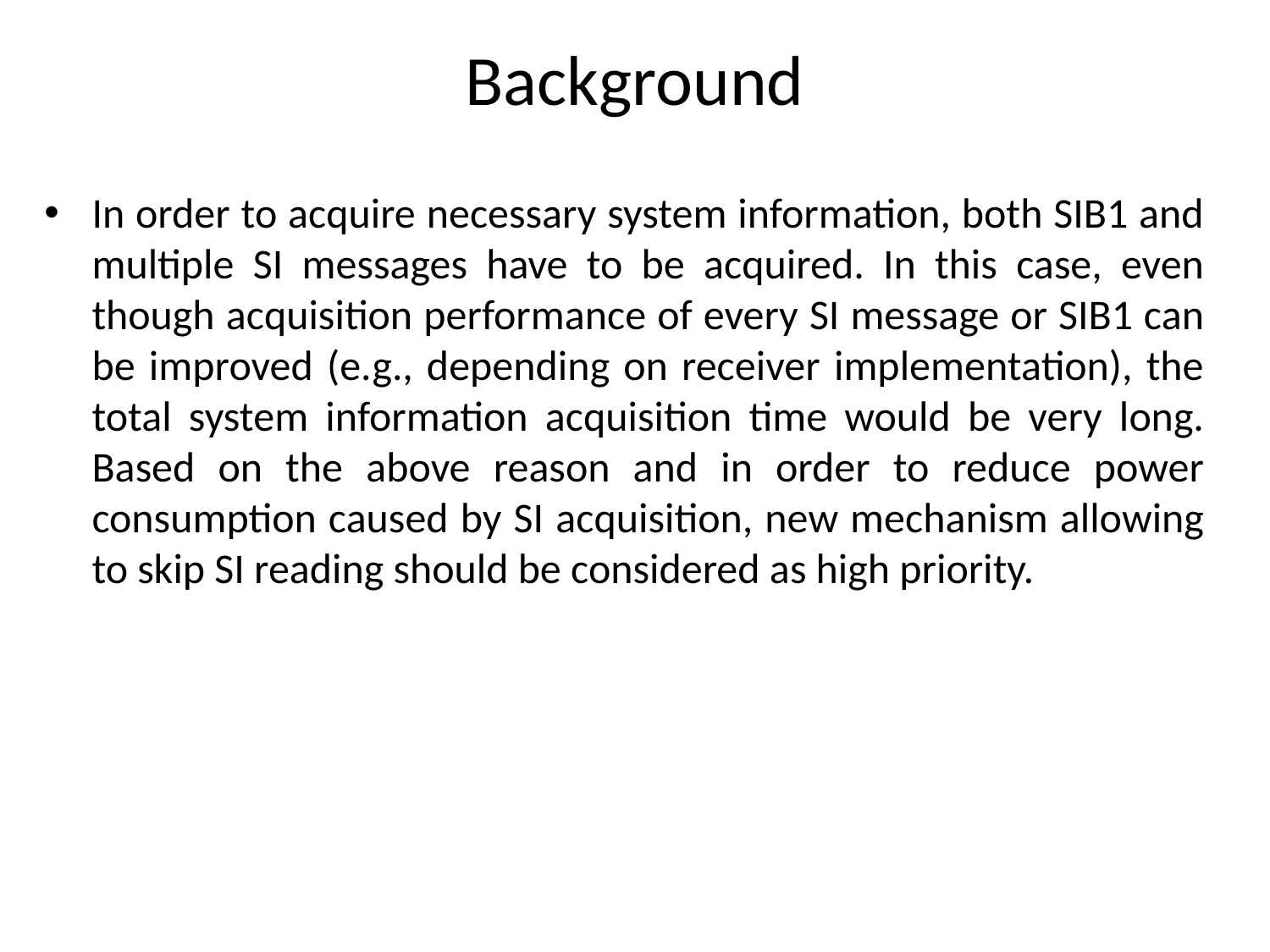

Background
In order to acquire necessary system information, both SIB1 and multiple SI messages have to be acquired. In this case, even though acquisition performance of every SI message or SIB1 can be improved (e.g., depending on receiver implementation), the total system information acquisition time would be very long. Based on the above reason and in order to reduce power consumption caused by SI acquisition, new mechanism allowing to skip SI reading should be considered as high priority.